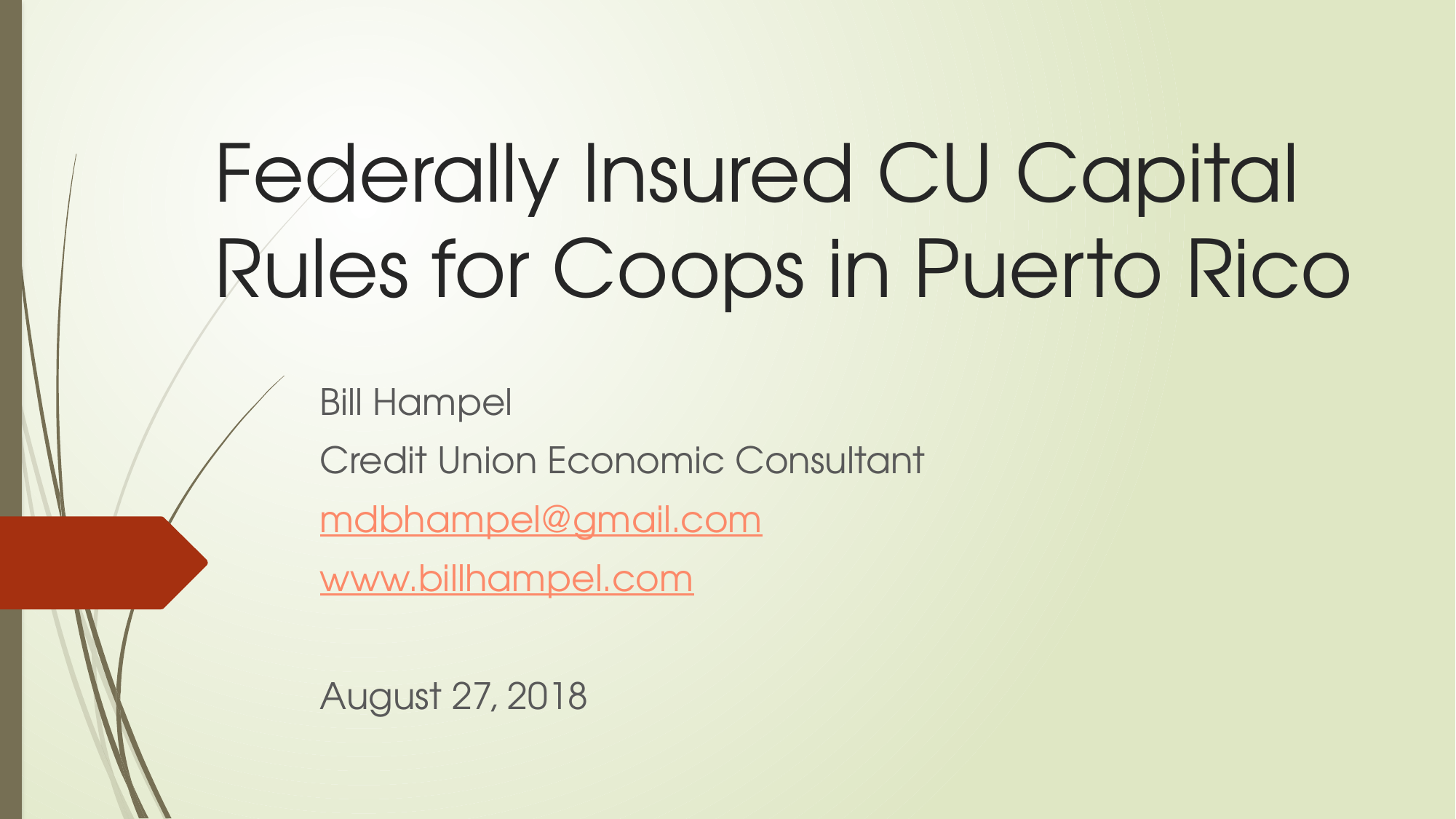

# Federally Insured CU Capital Rules for Coops in Puerto Rico
Bill Hampel
Credit Union Economic Consultant
mdbhampel@gmail.com
www.billhampel.com

August 27, 2018